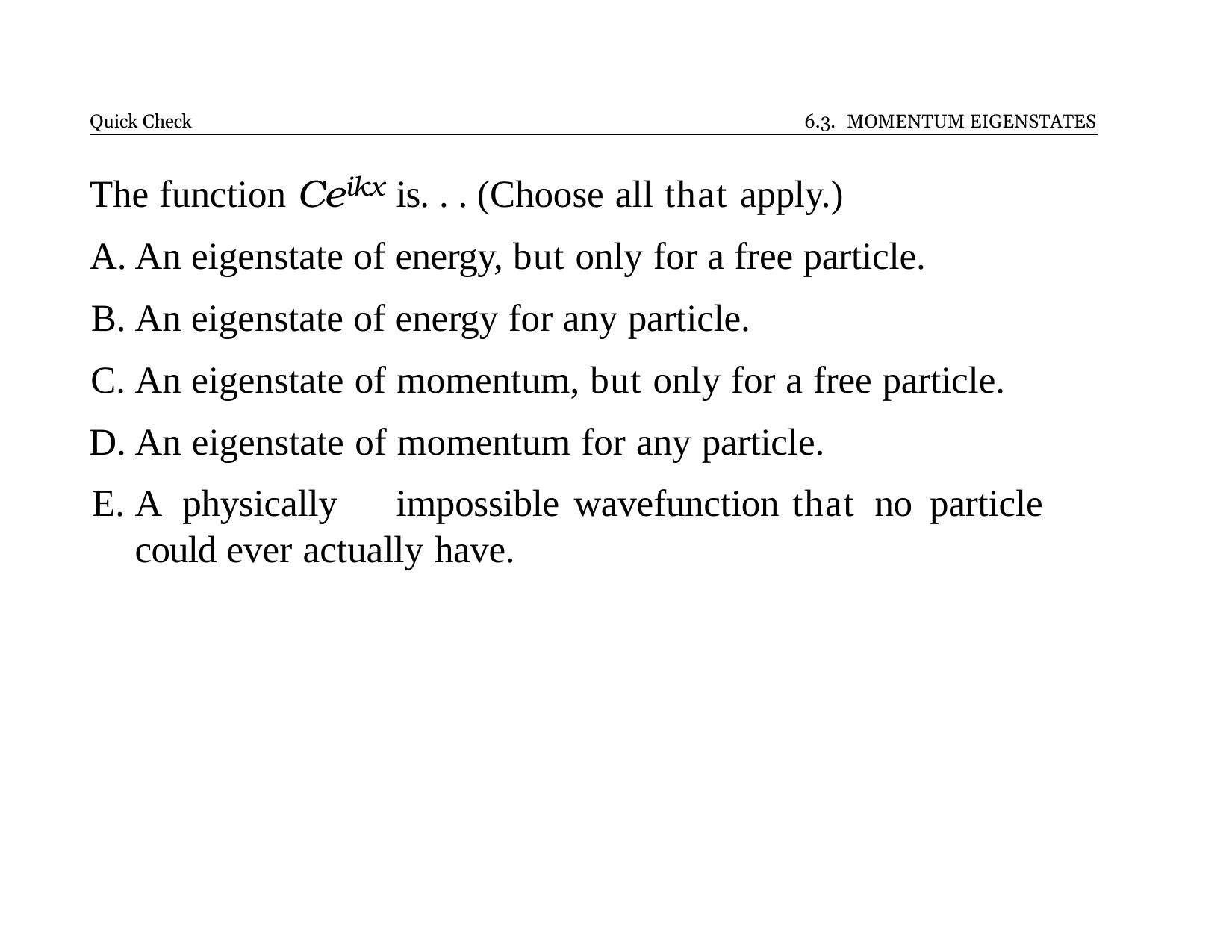

Quick Check	6.3. MOMENTUM EIGENSTATES

# The function Ceikx is. . . (Choose all that apply.)
An eigenstate of energy, but only for a free particle.
An eigenstate of energy for any particle.
An eigenstate of momentum, but only for a free particle.
An eigenstate of momentum for any particle.
A	physically	impossible	wavefunction	that	no	particle	could 	ever actually have.